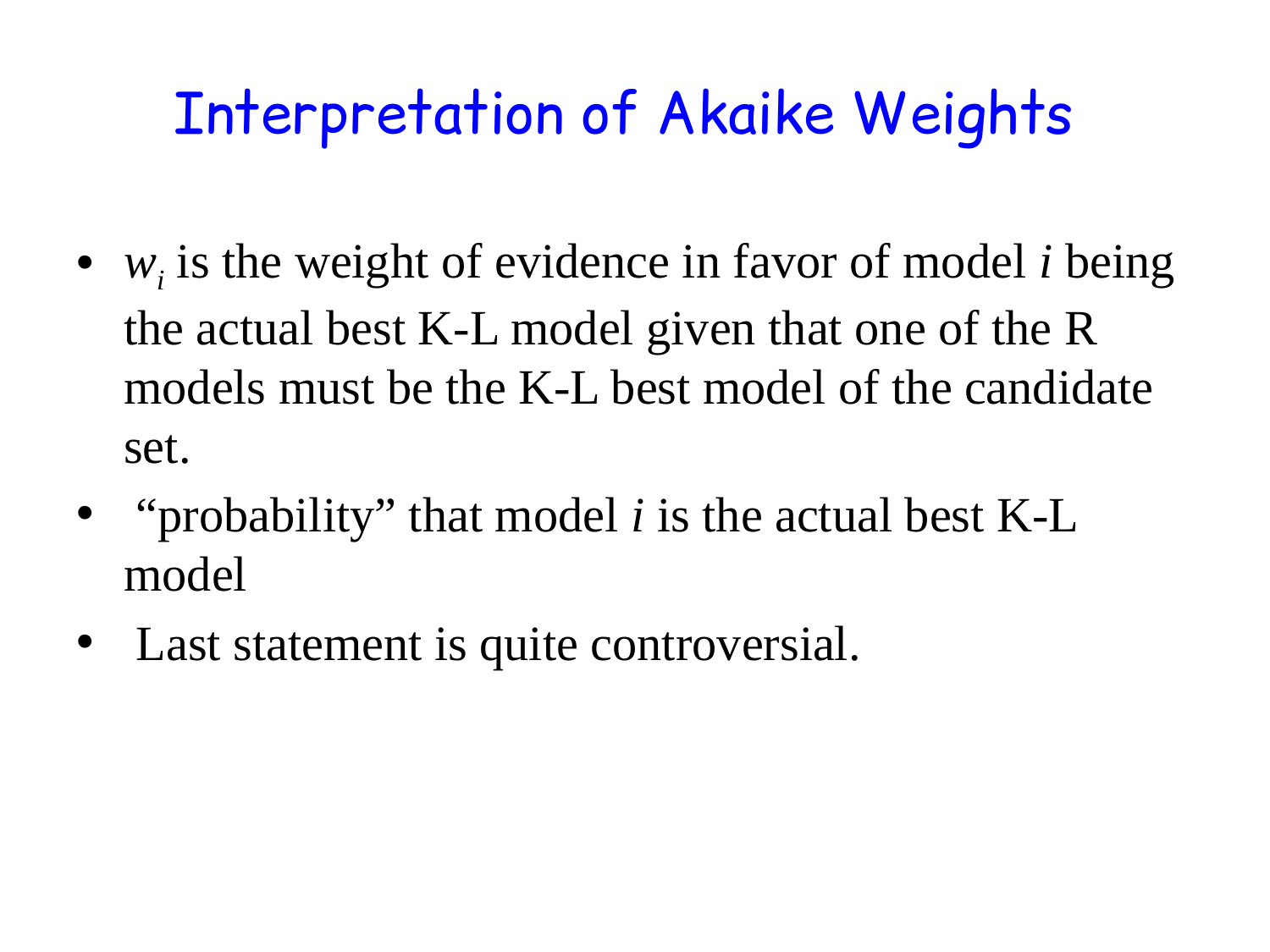

# Interpretation of Akaike Weights
wi is the weight of evidence in favor of model i being the actual best K-L model given that one of the R models must be the K-L best model of the candidate set.
 “probability” that model i is the actual best K-L model
 Last statement is quite controversial.